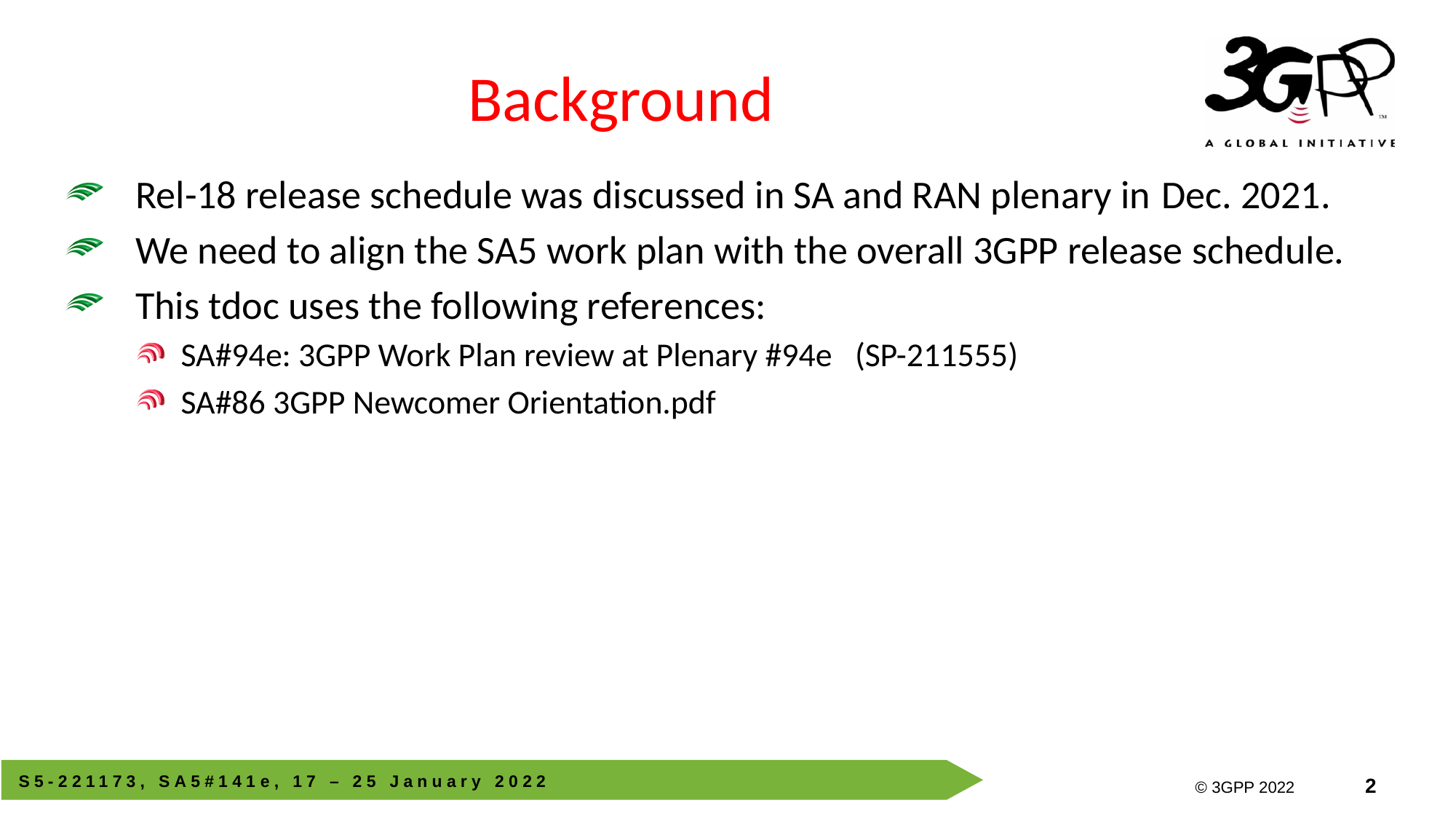

# Background
Rel-18 release schedule was discussed in SA and RAN plenary in Dec. 2021.
We need to align the SA5 work plan with the overall 3GPP release schedule.
This tdoc uses the following references:
SA#94e: 3GPP Work Plan review at Plenary #94e   (SP-211555)
SA#86 3GPP Newcomer Orientation.pdf